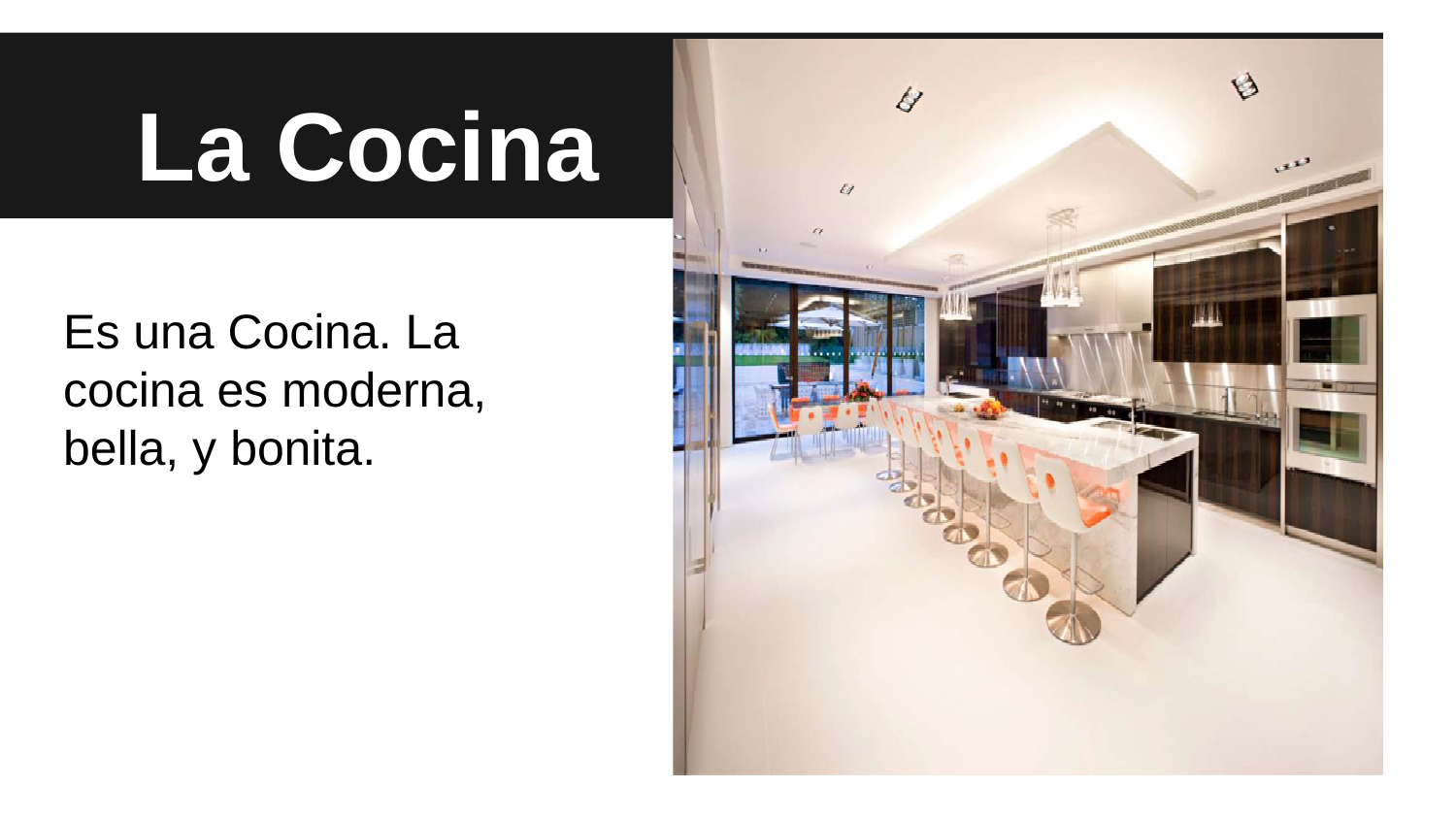

# La Cocina

Es una Cocina. La cocina es moderna, bella, y bonita.